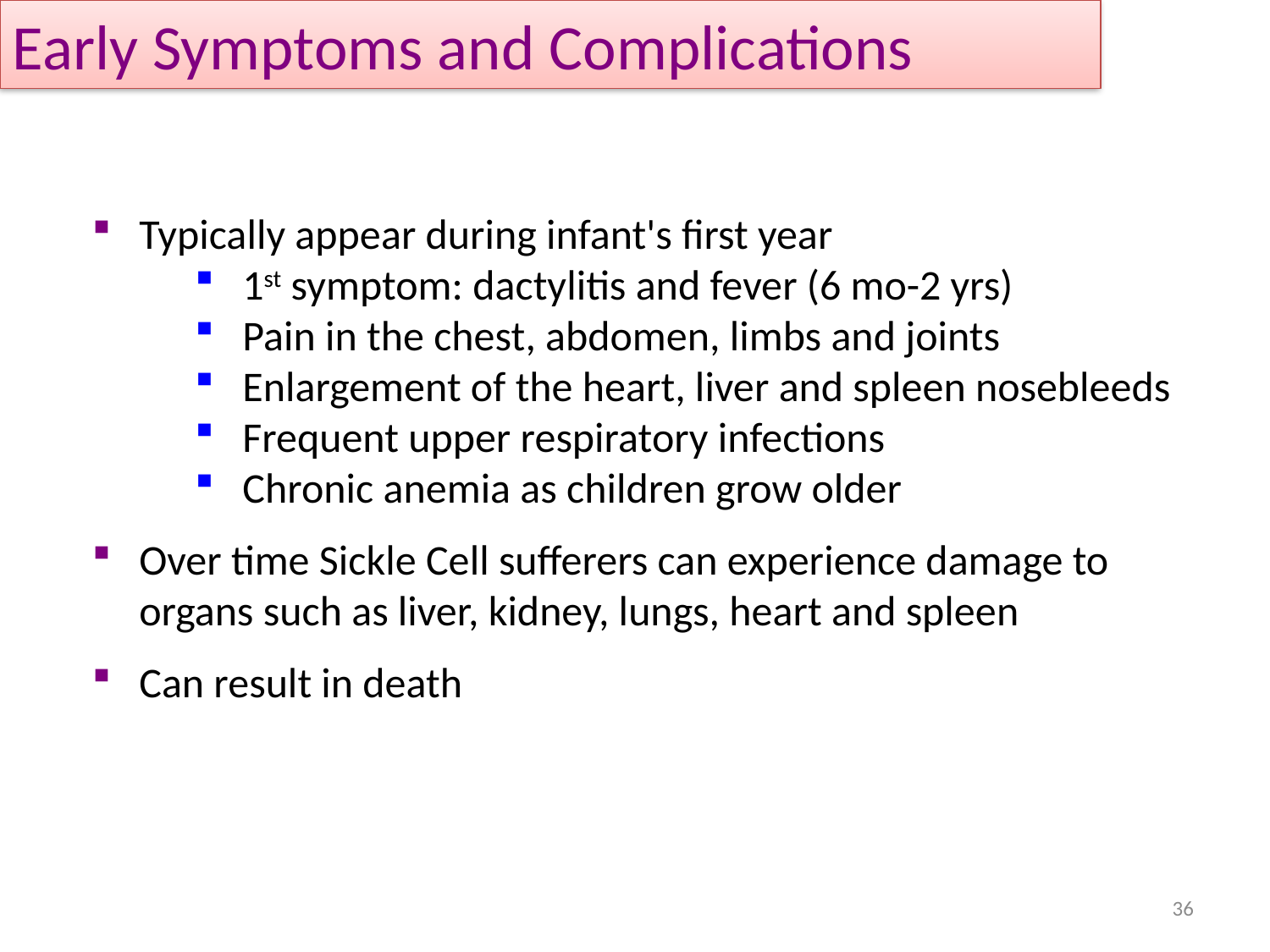

Early Symptoms and Complications
Typically appear during infant's first year
1st symptom: dactylitis and fever (6 mo-2 yrs)
Pain in the chest, abdomen, limbs and joints
Enlargement of the heart, liver and spleen nosebleeds
Frequent upper respiratory infections
Chronic anemia as children grow older
Over time Sickle Cell sufferers can experience damage to organs such as liver, kidney, lungs, heart and spleen
Can result in death
36